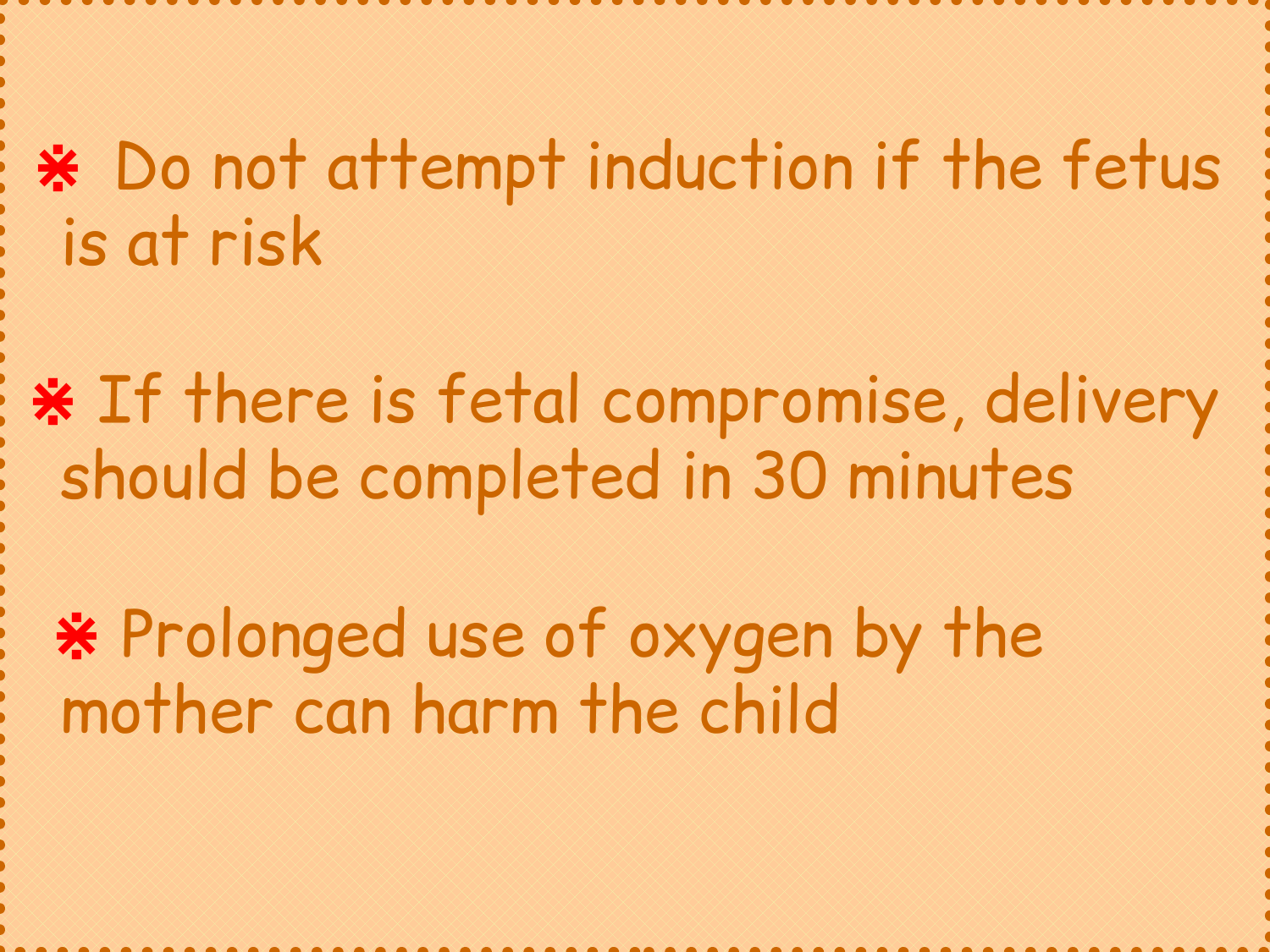

⋇  Do not attempt induction if the fetus is at risk

 ⋇ If there is fetal compromise, delivery should be completed in 30 minutes

  ⋇ Prolonged use of oxygen by the mother can harm the child
#